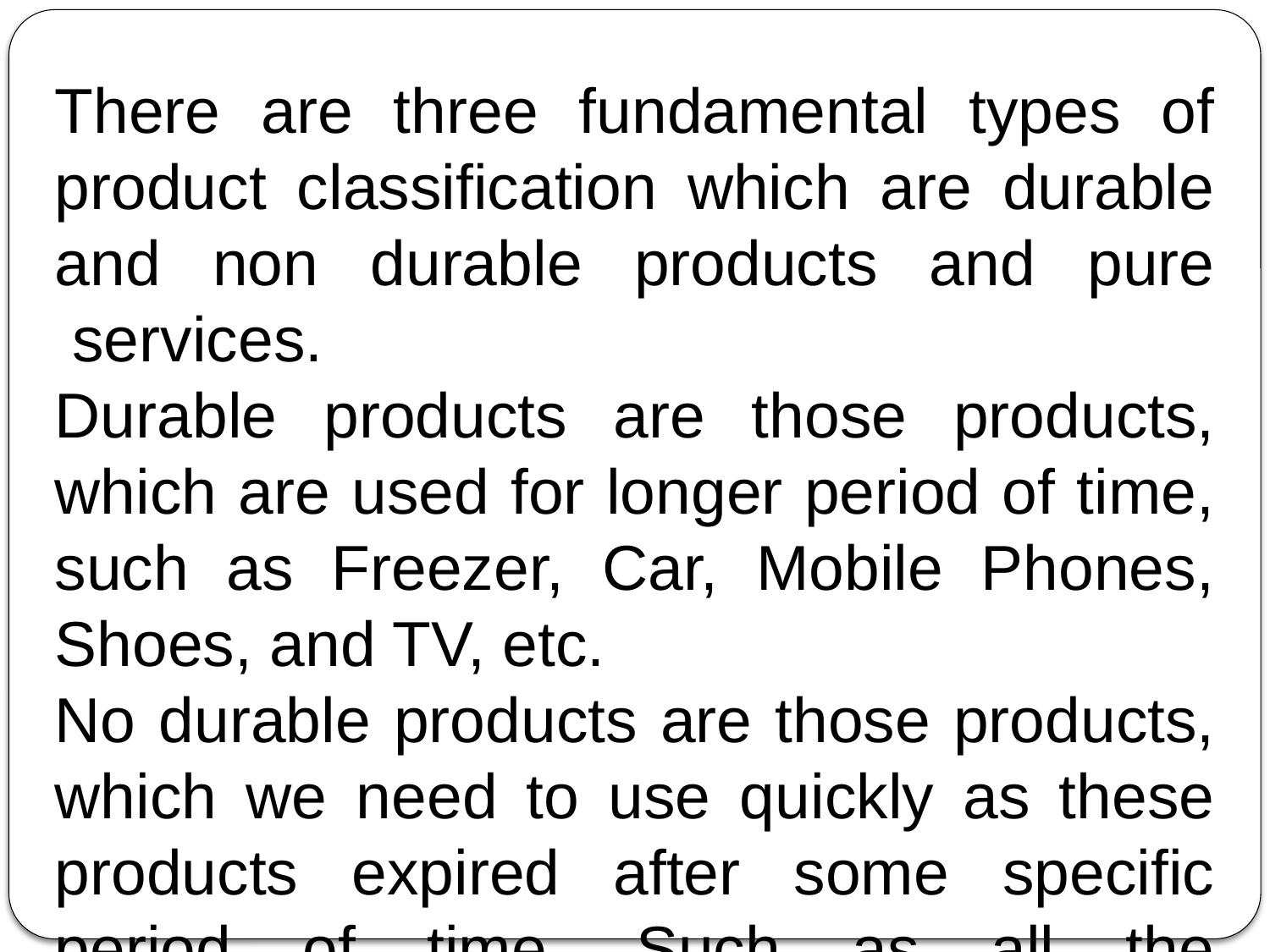

There are three fundamental types of product classification which are durable and non durable products and pure  services.
Durable products are those products, which are used for longer period of time, such as Freezer, Car, Mobile Phones, Shoes, and TV, etc.
No durable products are those products, which we need to use quickly as these products expired after some specific period of time. Such as all the vegetables, fruits, and juices, etc.